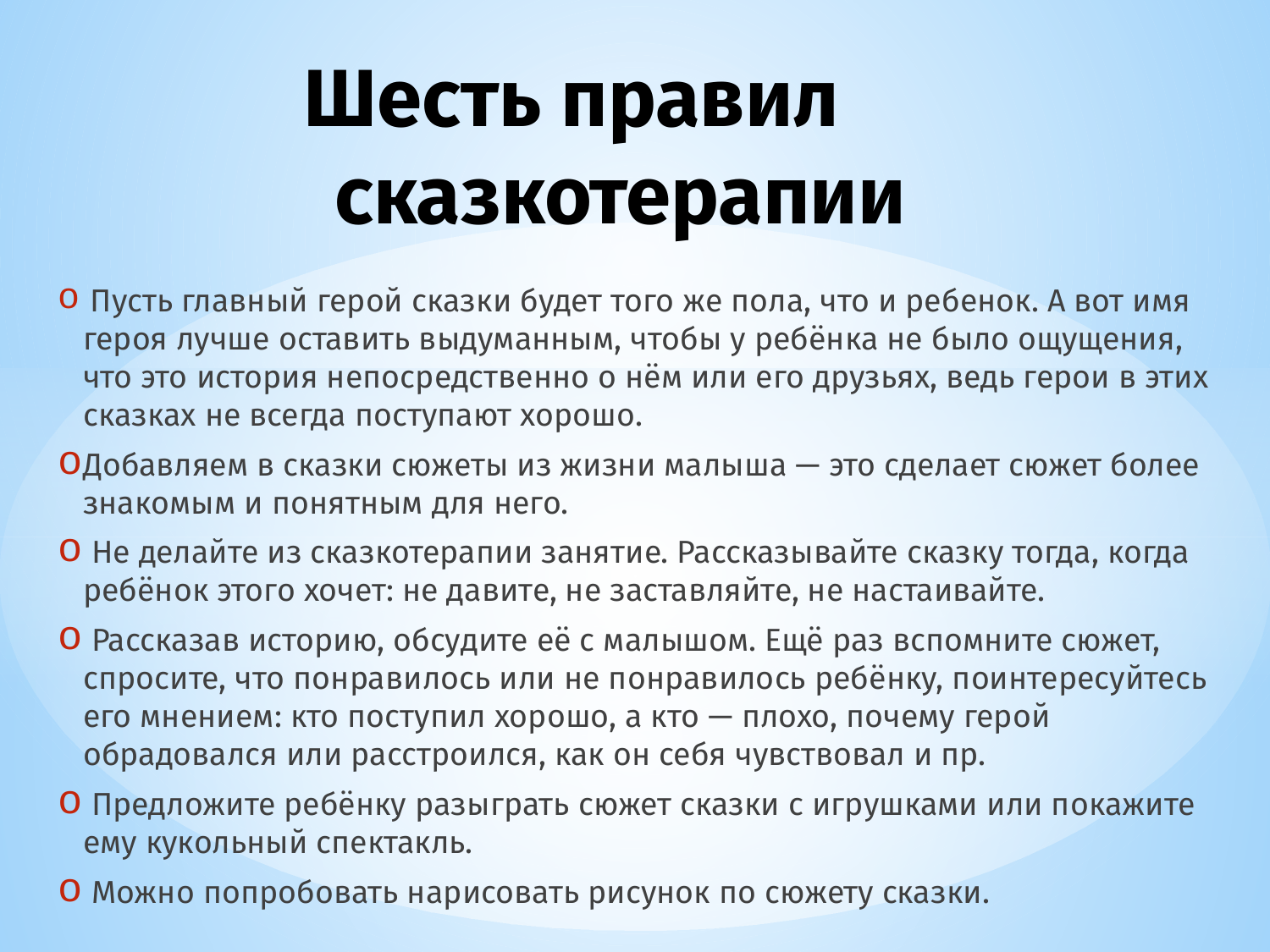

# Шесть правил            	сказкотерапии
 Пусть главный герой сказки будет того же пола, что и ребенок. А вот имя героя лучше оставить выдуманным, чтобы у ребёнка не было ощущения, что это история непосредственно о нём или его друзьях, ведь герои в этих сказках не всегда поступают хорошо.
Добавляем в сказки сюжеты из жизни малыша — это сделает сюжет более знакомым и понятным для него.
 Не делайте из сказкотерапии занятие. Рассказывайте сказку тогда, когда ребёнок этого хочет: не давите, не заставляйте, не настаивайте.
 Рассказав историю, обсудите её с малышом. Ещё раз вспомните сюжет, спросите, что понравилось или не понравилось ребёнку, поинтересуйтесь его мнением: кто поступил хорошо, а кто — плохо, почему герой обрадовался или расстроился, как он себя чувствовал и пр.
 Предложите ребёнку разыграть сюжет сказки с игрушками или покажите ему кукольный спектакль.
 Можно попробовать нарисовать рисунок по сюжету сказки.